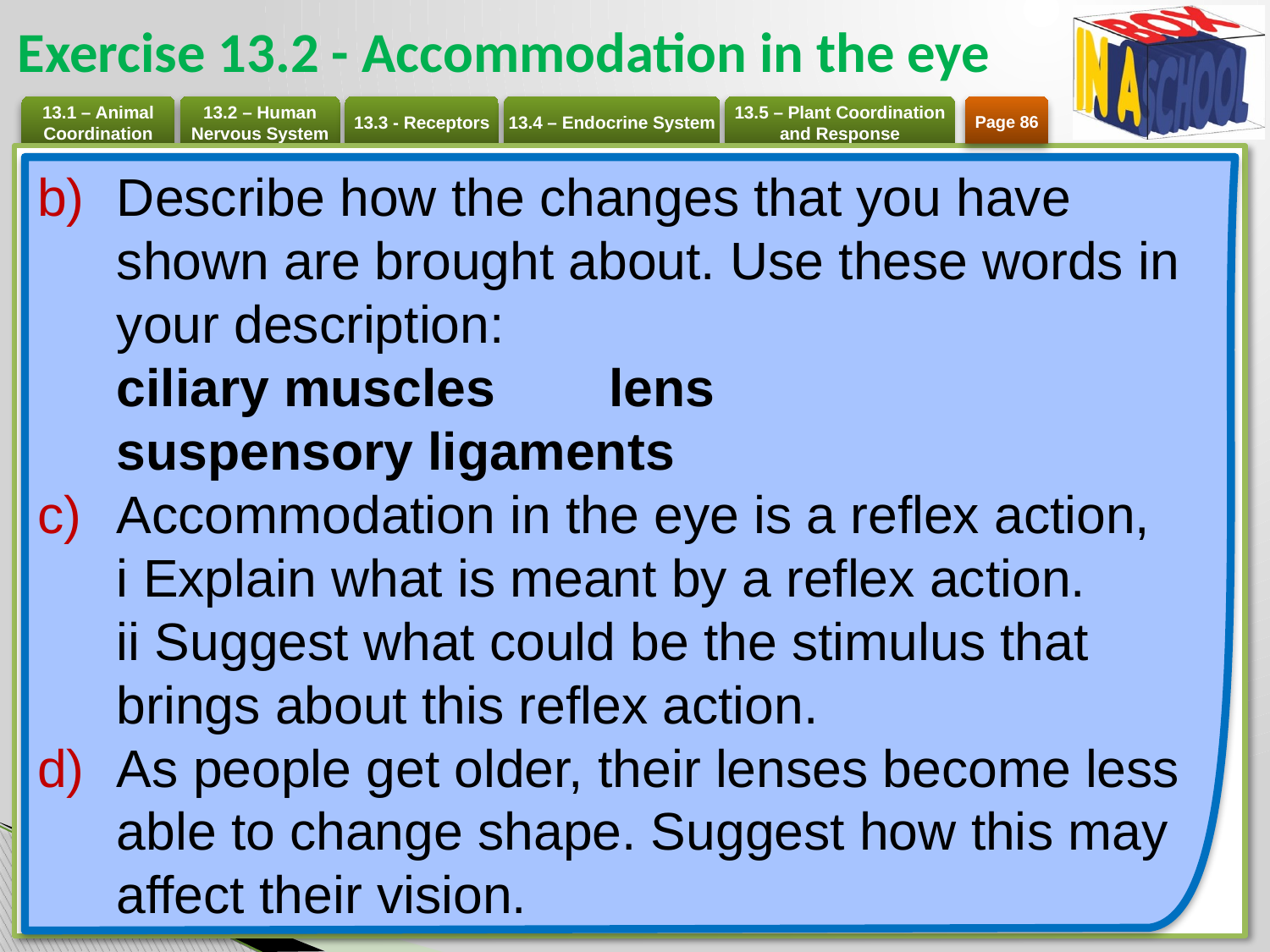

# Exercise 13.2 - Accommodation in the eye
Page 86
Describe how the changes that you have shown are brought about. Use these words in your description:
ciliary muscles 	lens
suspensory ligaments
Accommodation in the eye is a reflex action,
i Explain what is meant by a reflex action.
ii Suggest what could be the stimulus that brings about this reflex action.
As people get older, their lenses become less able to change shape. Suggest how this may affect their vision.